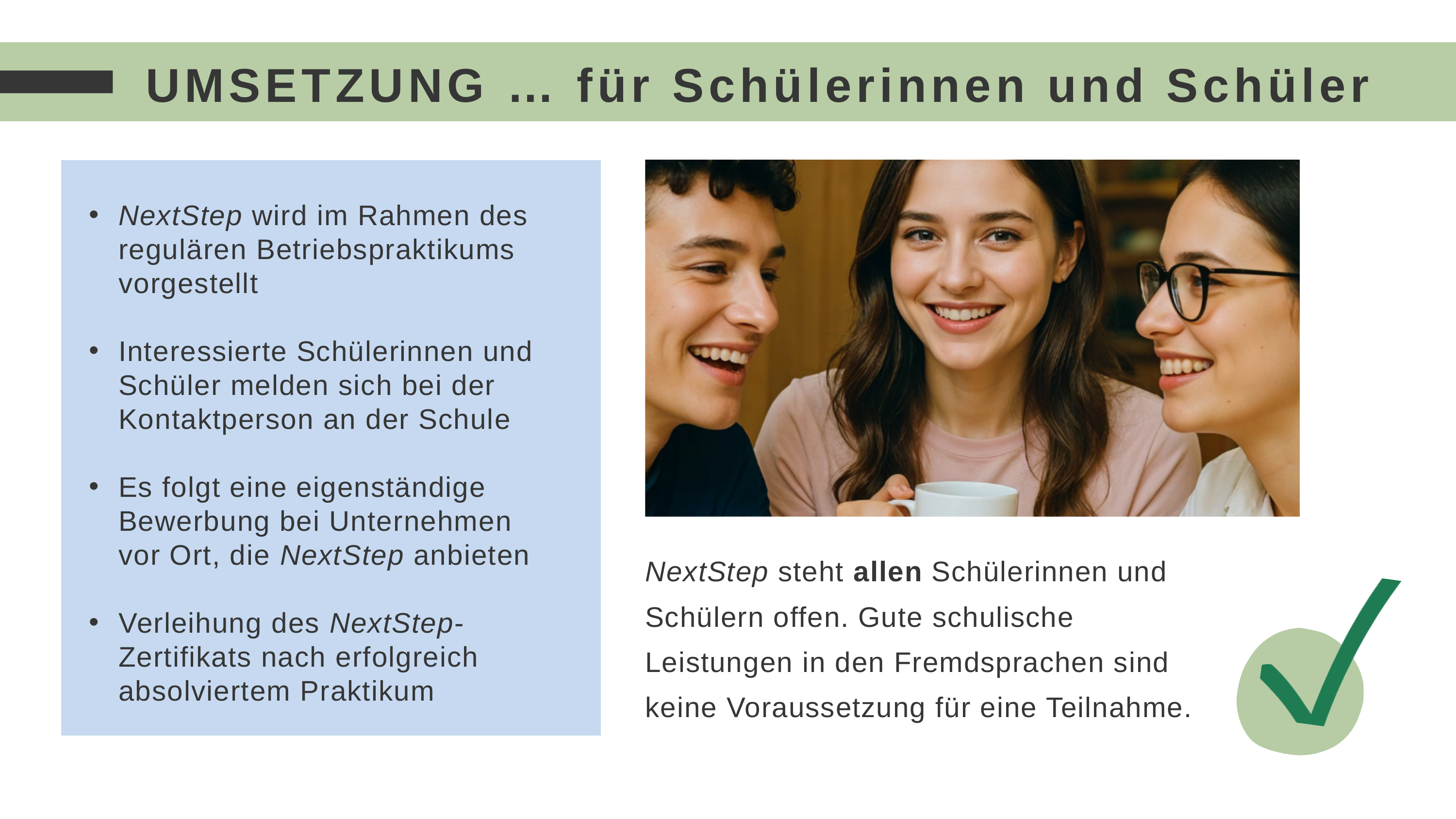

UMSETZUNG … für Schülerinnen und Schüler

NextStep wird im Rahmen des regulären Betriebspraktikums vorgestellt
Interessierte Schülerinnen und Schüler melden sich bei der Kontaktperson an der Schule
Es folgt eine eigenständige Bewerbung bei Unternehmen
vor Ort, die NextStep anbieten
Verleihung des NextStep-
Zertifikats nach erfolgreich absolviertem Praktikum

NextStep steht allen Schülerinnen und Schülern offen. Gute schulische Leistungen in den Fremdsprachen sind keine Voraussetzung für eine Teilnahme.